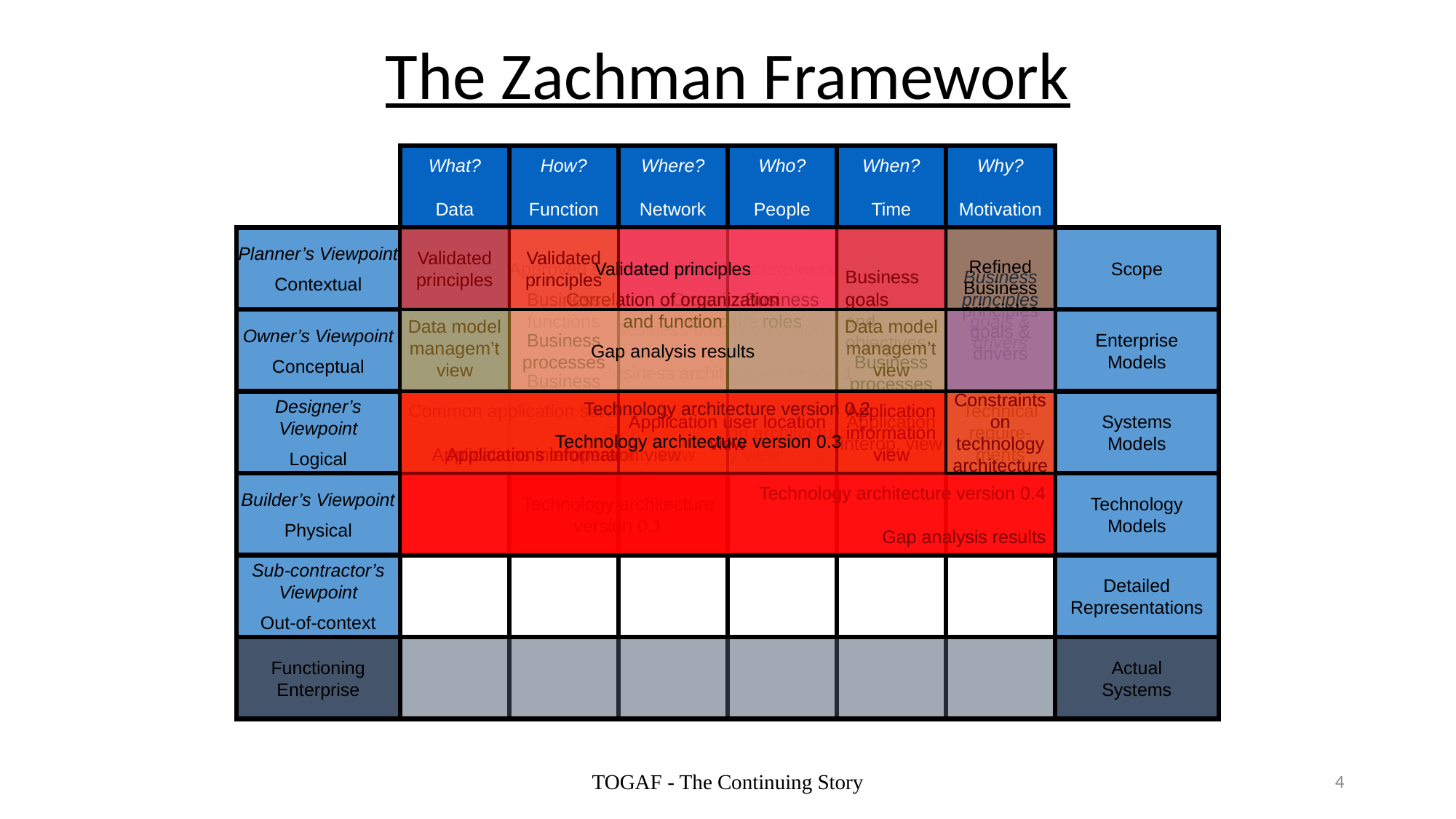

# The Zachman Framework
What?

Data

How?

Function

Where?

Network

Who?

People

When?

Time

Why?

Motivation

Planner’s Viewpoint
Contextual

Architecture principles
Approved statement of architecture work
Validated principles
Validated principles
Business functions
Correlation of organization
and function
Validated principles
Organization
structure

Business goals
and objectives

Business roles
Business principles goals & drivers
Refined Business principles goals & drivers
Scope
Owner’s Viewpoint
Conceptual

Business baseline version 1

Business architecture version 1

Target data architecture

Data model managem’t
view

Data model managem’t
view

Gap analysis results
Business services
Business processes

Business processes
Enterprise
Models
Designer’s Viewpoint
Logical

Technical baseline version 1

Technical architecture version 1
Data dissemination view

Data lifecycle view
Data lifecycle view

             Data security view
Target application architecture
Common application services view

Applications interoperability view
Application interop. view

Applications information view
Application information view
Technology architecture version 0.2

Technology architecture version 0.3

Application user location view
Technical require-ments
Technical require-ments
Constraints on technology architecture
Systems
Models
Builder’s Viewpoint
Physical

Technology architecture version 0.4

Gap analysis results
Technology architecture version 0.1
Technology
Models
Sub-contractor’s Viewpoint
Out-of-context

Detailed
Representations
Functioning Enterprise

Actual
Systems
TOGAF - The Continuing Story
4